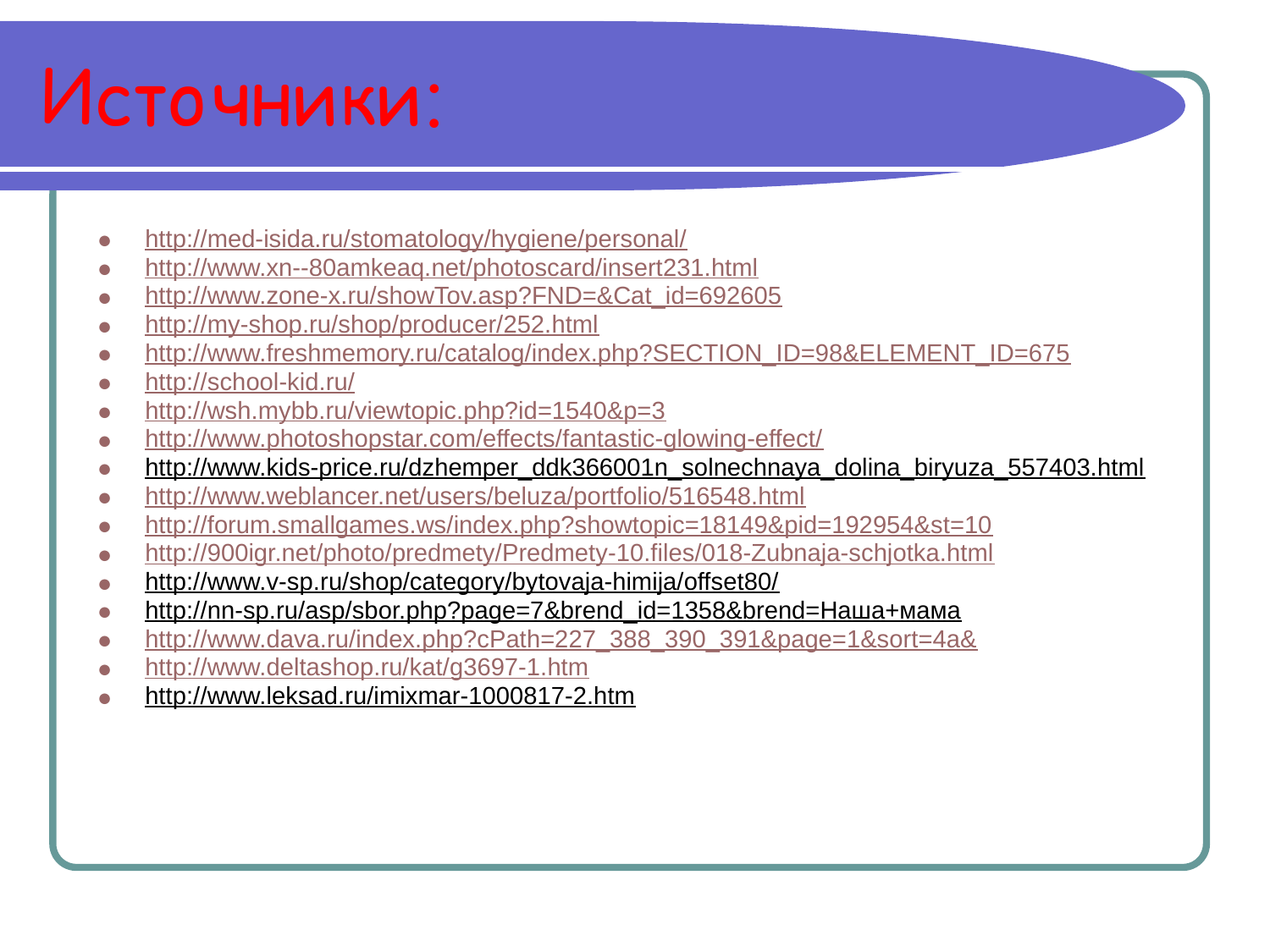

# Источники:
http://med-isida.ru/stomatology/hygiene/personal/
http://www.xn--80amkeaq.net/photoscard/insert231.html
http://www.zone-x.ru/showTov.asp?FND=&Cat_id=692605
http://my-shop.ru/shop/producer/252.html
http://www.freshmemory.ru/catalog/index.php?SECTION_ID=98&ELEMENT_ID=675
http://school-kid.ru/
http://wsh.mybb.ru/viewtopic.php?id=1540&p=3
http://www.photoshopstar.com/effects/fantastic-glowing-effect/
http://www.kids-price.ru/dzhemper_ddk366001n_solnechnaya_dolina_biryuza_557403.html
http://www.weblancer.net/users/beluza/portfolio/516548.html
http://forum.smallgames.ws/index.php?showtopic=18149&pid=192954&st=10
http://900igr.net/photo/predmety/Predmety-10.files/018-Zubnaja-schjotka.html
http://www.v-sp.ru/shop/category/bytovaja-himija/offset80/
http://nn-sp.ru/asp/sbor.php?page=7&brend_id=1358&brend=Наша+мама
http://www.dava.ru/index.php?cPath=227_388_390_391&page=1&sort=4a&
http://www.deltashop.ru/kat/g3697-1.htm
http://www.leksad.ru/imixmar-1000817-2.htm